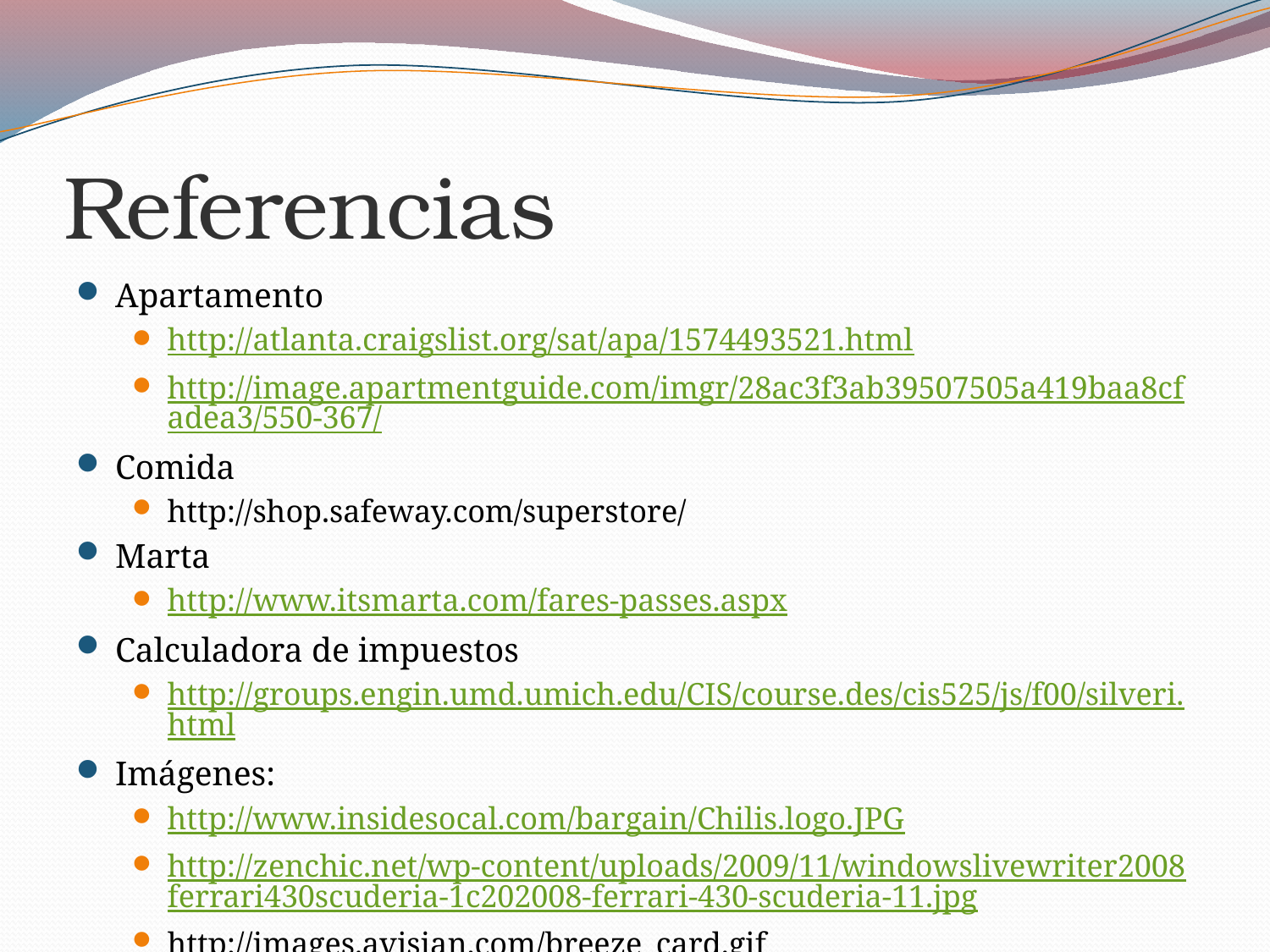

# Referencias
Apartamento
http://atlanta.craigslist.org/sat/apa/1574493521.html
http://image.apartmentguide.com/imgr/28ac3f3ab39507505a419baa8cfadea3/550-367/
Comida
http://shop.safeway.com/superstore/
Marta
http://www.itsmarta.com/fares-passes.aspx
Calculadora de impuestos
http://groups.engin.umd.umich.edu/CIS/course.des/cis525/js/f00/silveri.html
Imágenes:
http://www.insidesocal.com/bargain/Chilis.logo.JPG
http://zenchic.net/wp-content/uploads/2009/11/windowslivewriter2008ferrari430scuderia-1c202008-ferrari-430-scuderia-11.jpg
http://images.avisian.com/breeze_card.gif